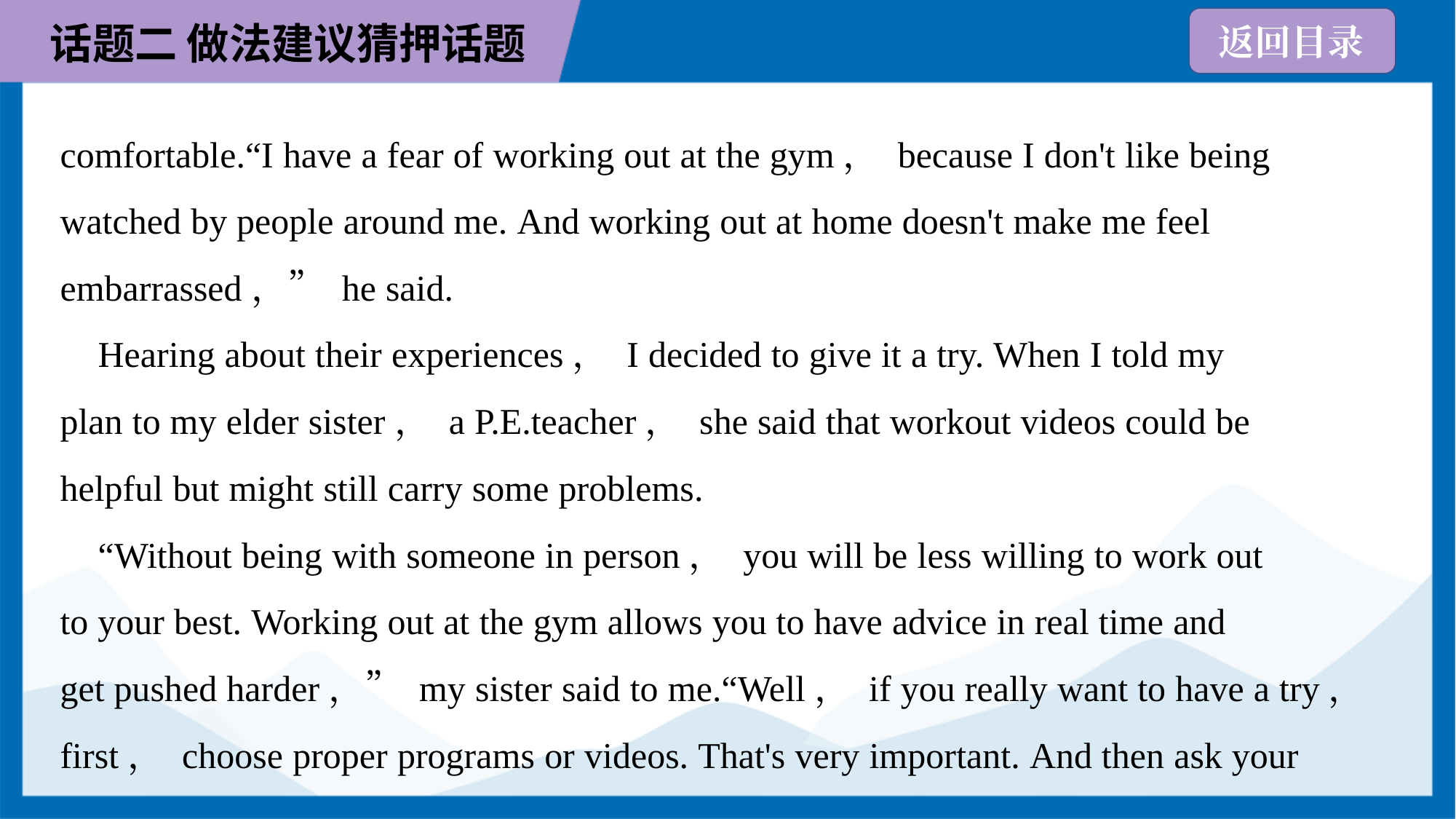

comfortable.“I have a fear of working out at the gym， because I don't like being
watched by people around me. And working out at home doesn't make me feel
embarrassed，” he said.
    Hearing about their experiences， I decided to give it a try. When I told my
plan to my elder sister， a P.E.teacher， she said that workout videos could be
helpful but might still carry some problems.
    “Without being with someone in person， you will be less willing to work out
to your best. Working out at the gym allows you to have advice in real time and
get pushed harder，” my sister said to me.“Well， if you really want to have a try，
first， choose proper programs or videos. That's very important. And then ask your